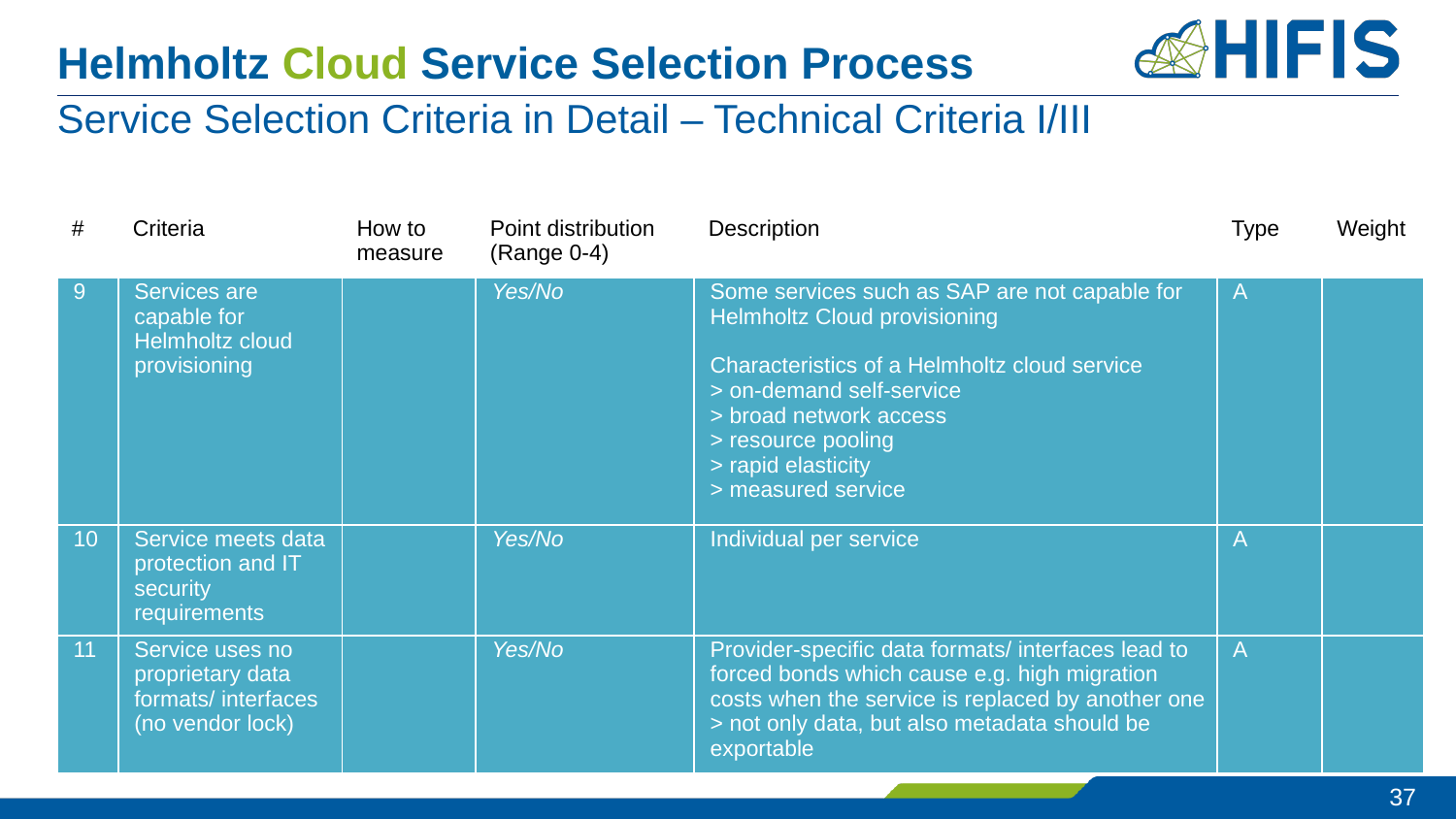

# Helmholtz Cloud Service Selection Process
Service Selection Criteria in Detail – Technical Criteria I/III
| # | Criteria | How to measure | Point distribution (Range 0-4) | Description | Type | Weight |
| --- | --- | --- | --- | --- | --- | --- |
| 9 | Services are capable for Helmholtz cloud provisioning |  | Yes/No | Some services such as SAP are not capable for Helmholtz Cloud provisioning Characteristics of a Helmholtz cloud service > on-demand self-service > broad network access > resource pooling > rapid elasticity > measured service | A |  |
| 10 | Service meets data protection and IT security requirements |  | Yes/No | Individual per service | A |  |
| 11 | Service uses no proprietary data formats/ interfaces (no vendor lock) |  | Yes/No | Provider-specific data formats/ interfaces lead to forced bonds which cause e.g. high migration costs when the service is replaced by another one > not only data, but also metadata should be exportable | A |  |